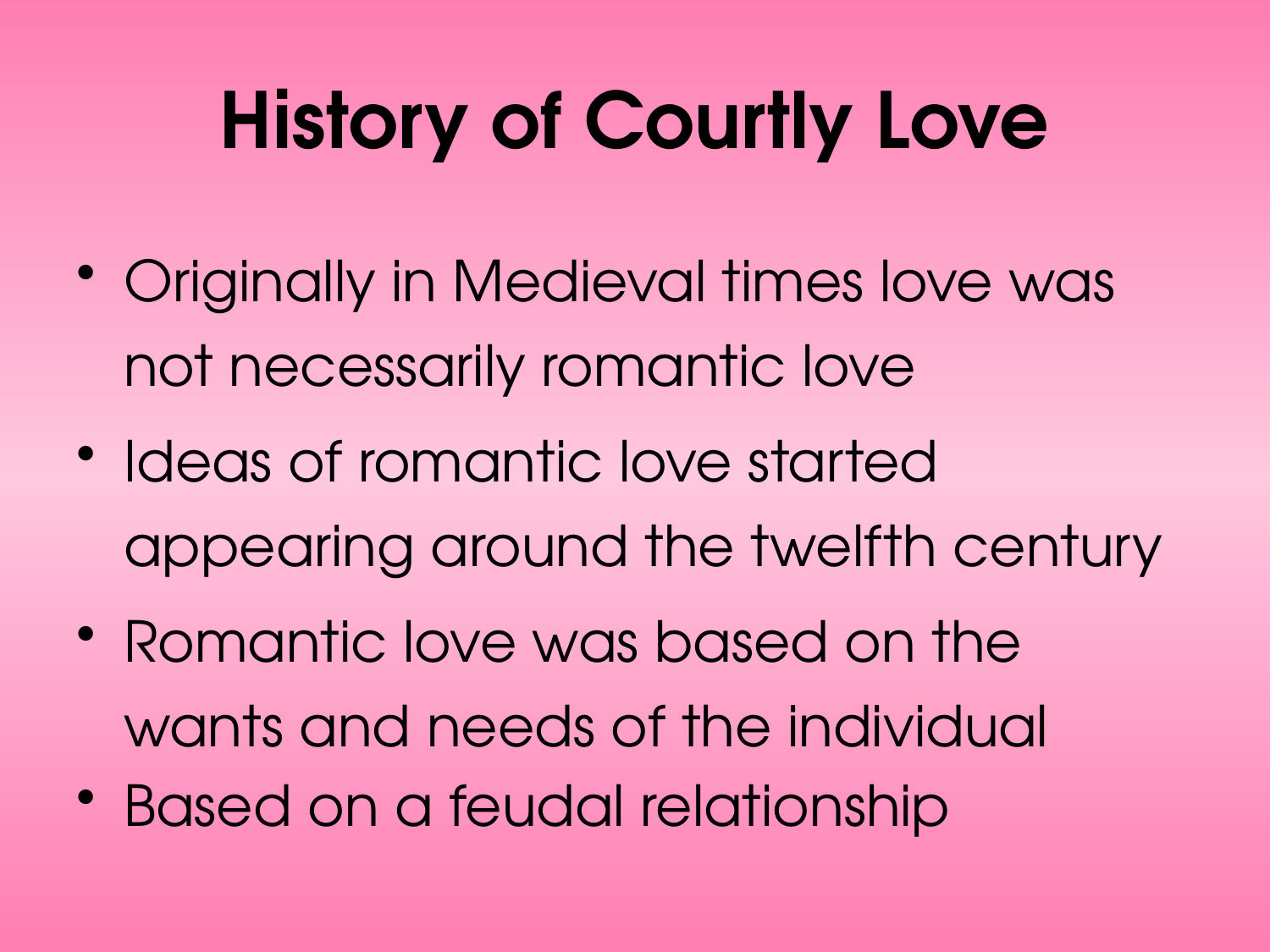

# History of Courtly Love
Originally in Medieval times love was not necessarily romantic love
Ideas of romantic love started appearing around the twelfth century
Romantic love was based on the wants and needs of the individual
Based on a feudal relationship